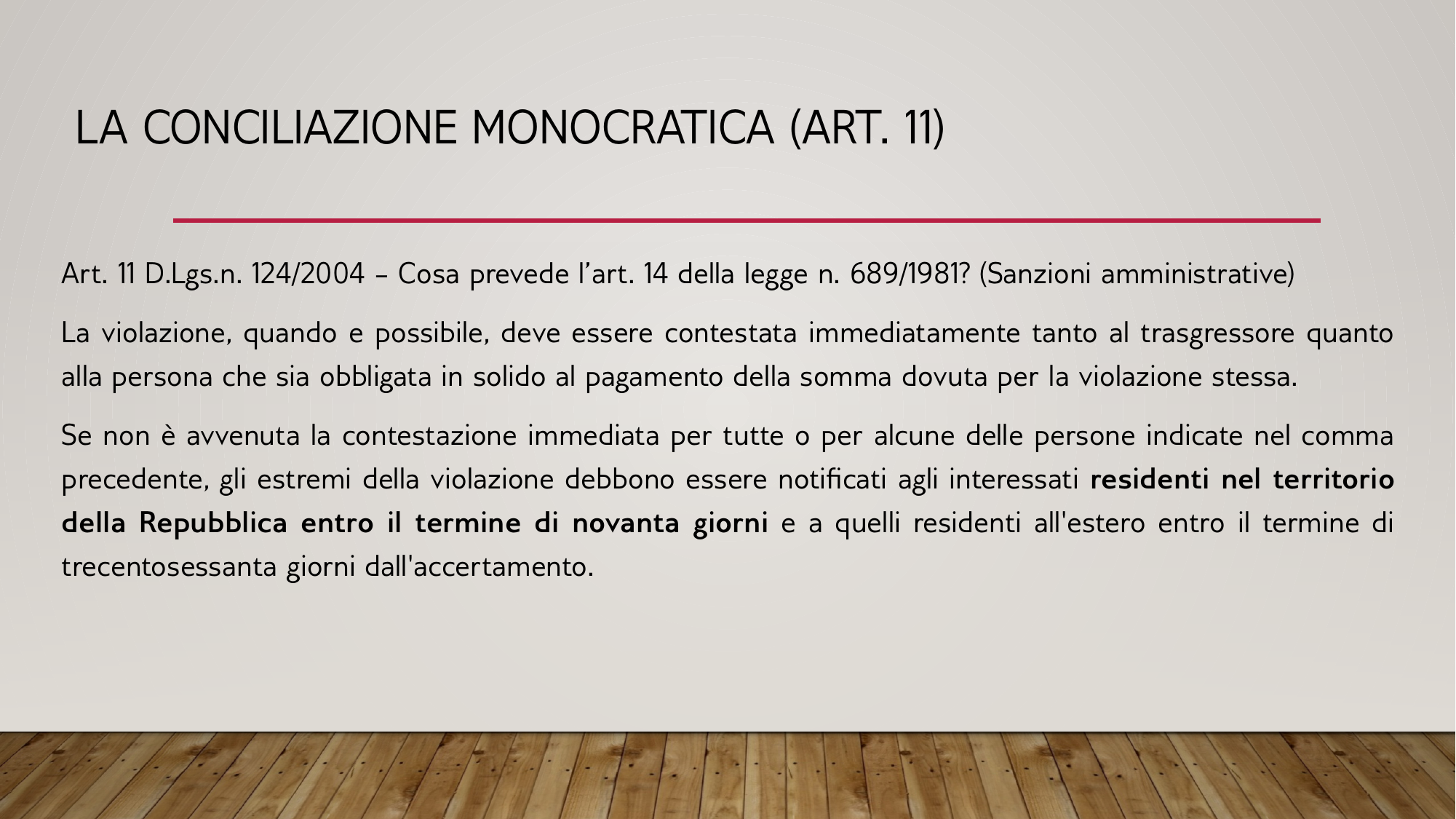

# La conciliazione monocratica (art. 11)
Art. 11 D.Lgs.n. 124/2004 – Cosa prevede l’art. 14 della legge n. 689/1981? (Sanzioni amministrative)
La violazione, quando e possibile, deve essere contestata immediatamente tanto al trasgressore quanto alla persona che sia obbligata in solido al pagamento della somma dovuta per la violazione stessa.
Se non è avvenuta la contestazione immediata per tutte o per alcune delle persone indicate nel comma precedente, gli estremi della violazione debbono essere notificati agli interessati residenti nel territorio della Repubblica entro il termine di novanta giorni e a quelli residenti all'estero entro il termine di trecentosessanta giorni dall'accertamento.